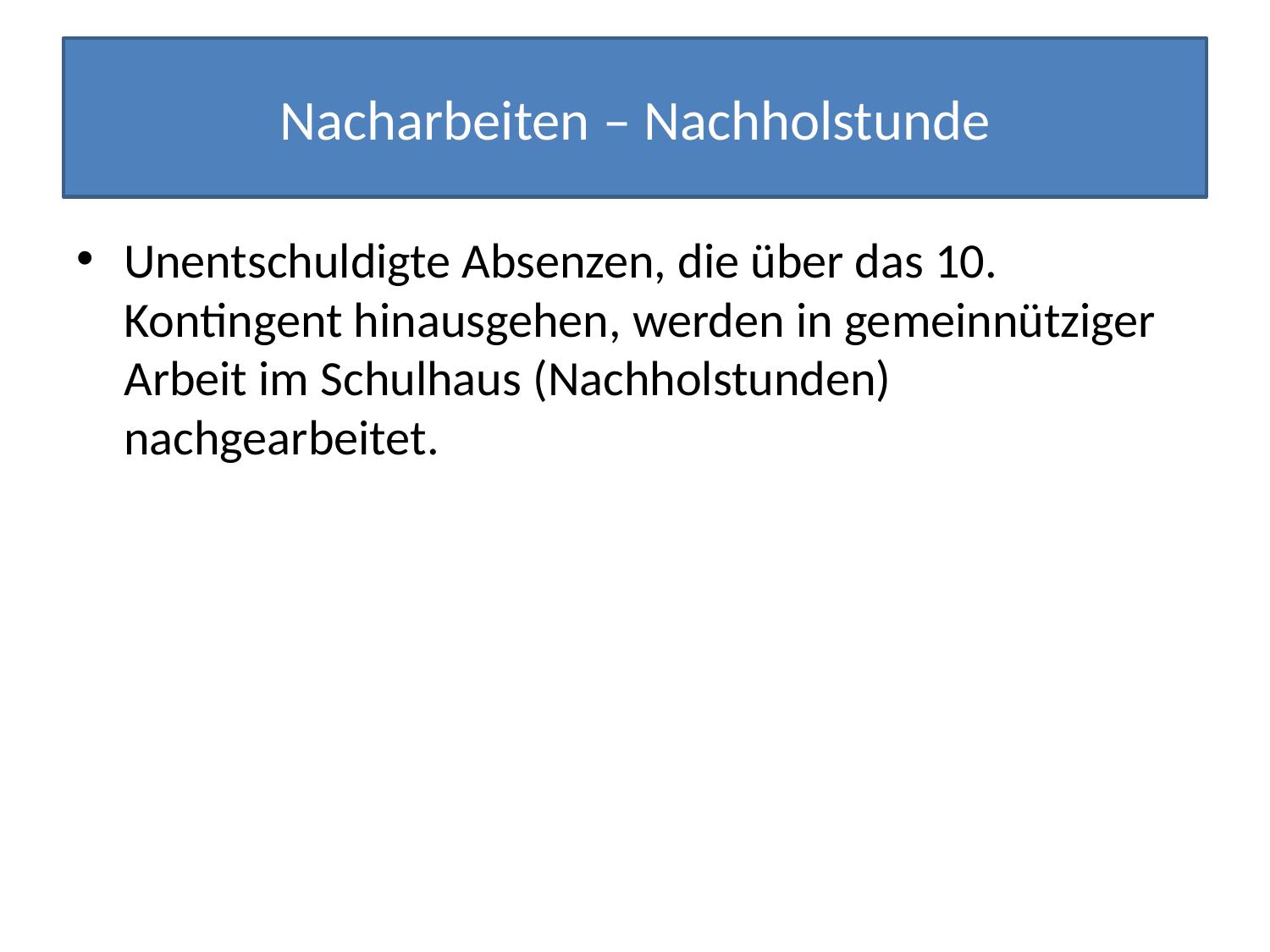

# Nacharbeiten – Nachholstunde
Unentschuldigte Absenzen, die über das 10. Kontingent hinausgehen, werden in gemeinnütziger Arbeit im Schulhaus (Nachholstunden) nachgearbeitet.